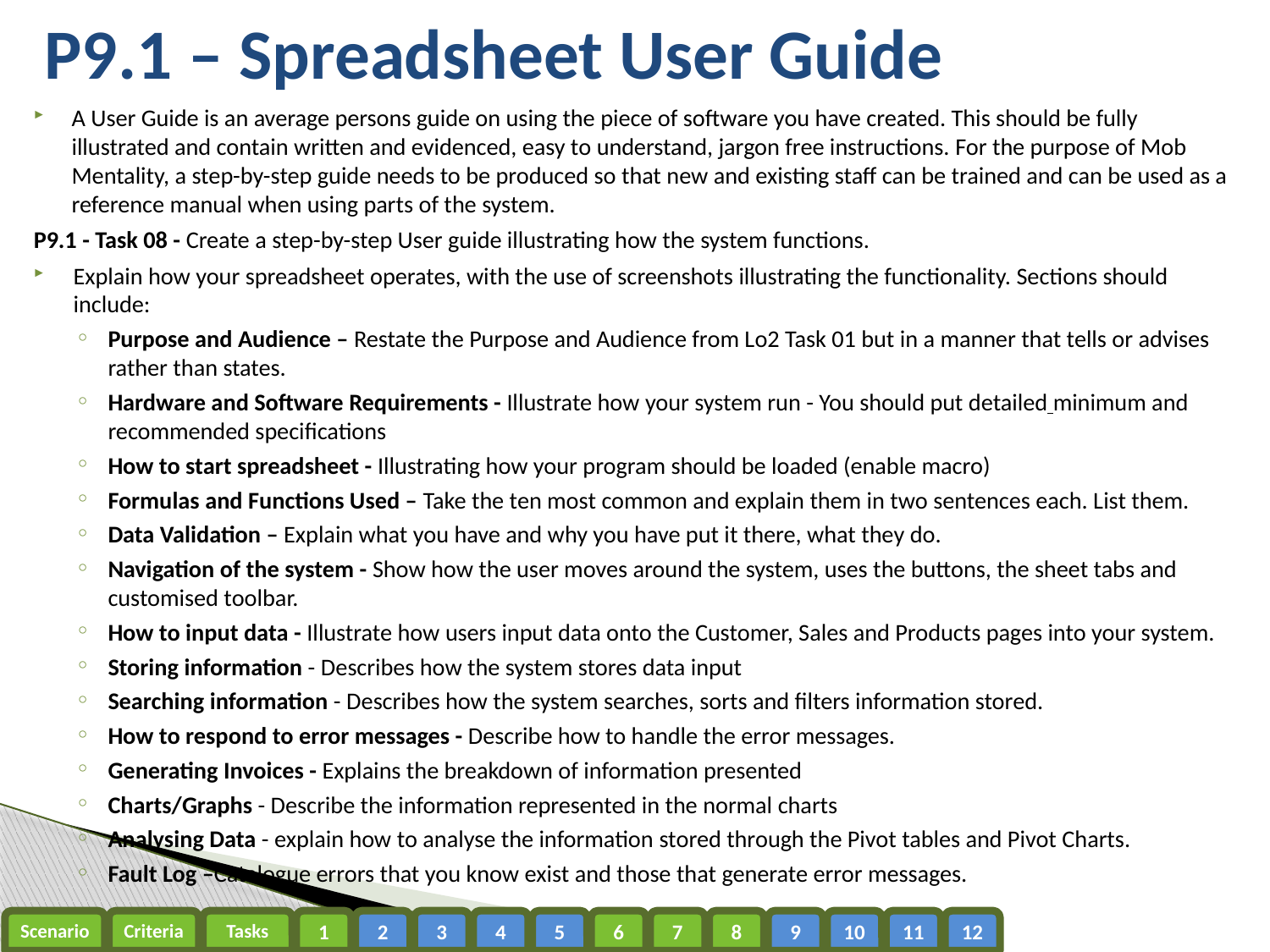

# P9.1 – Spreadsheet User Guide
A User Guide is an average persons guide on using the piece of software you have created. This should be fully illustrated and contain written and evidenced, easy to understand, jargon free instructions. For the purpose of Mob Mentality, a step-by-step guide needs to be produced so that new and existing staff can be trained and can be used as a reference manual when using parts of the system.
P9.1 - Task 08 - Create a step-by-step User guide illustrating how the system functions.
Explain how your spreadsheet operates, with the use of screenshots illustrating the functionality. Sections should include:
Purpose and Audience – Restate the Purpose and Audience from Lo2 Task 01 but in a manner that tells or advises rather than states.
Hardware and Software Requirements - Illustrate how your system run - You should put detailed minimum and recommended specifications
How to start spreadsheet - Illustrating how your program should be loaded (enable macro)
Formulas and Functions Used – Take the ten most common and explain them in two sentences each. List them.
Data Validation – Explain what you have and why you have put it there, what they do.
Navigation of the system - Show how the user moves around the system, uses the buttons, the sheet tabs and customised toolbar.
How to input data - Illustrate how users input data onto the Customer, Sales and Products pages into your system.
Storing information - Describes how the system stores data input
Searching information - Describes how the system searches, sorts and filters information stored.
How to respond to error messages - Describe how to handle the error messages.
Generating Invoices - Explains the breakdown of information presented
Charts/Graphs - Describe the information represented in the normal charts
Analysing Data - explain how to analyse the information stored through the Pivot tables and Pivot Charts.
Fault Log –Catalogue errors that you know exist and those that generate error messages.